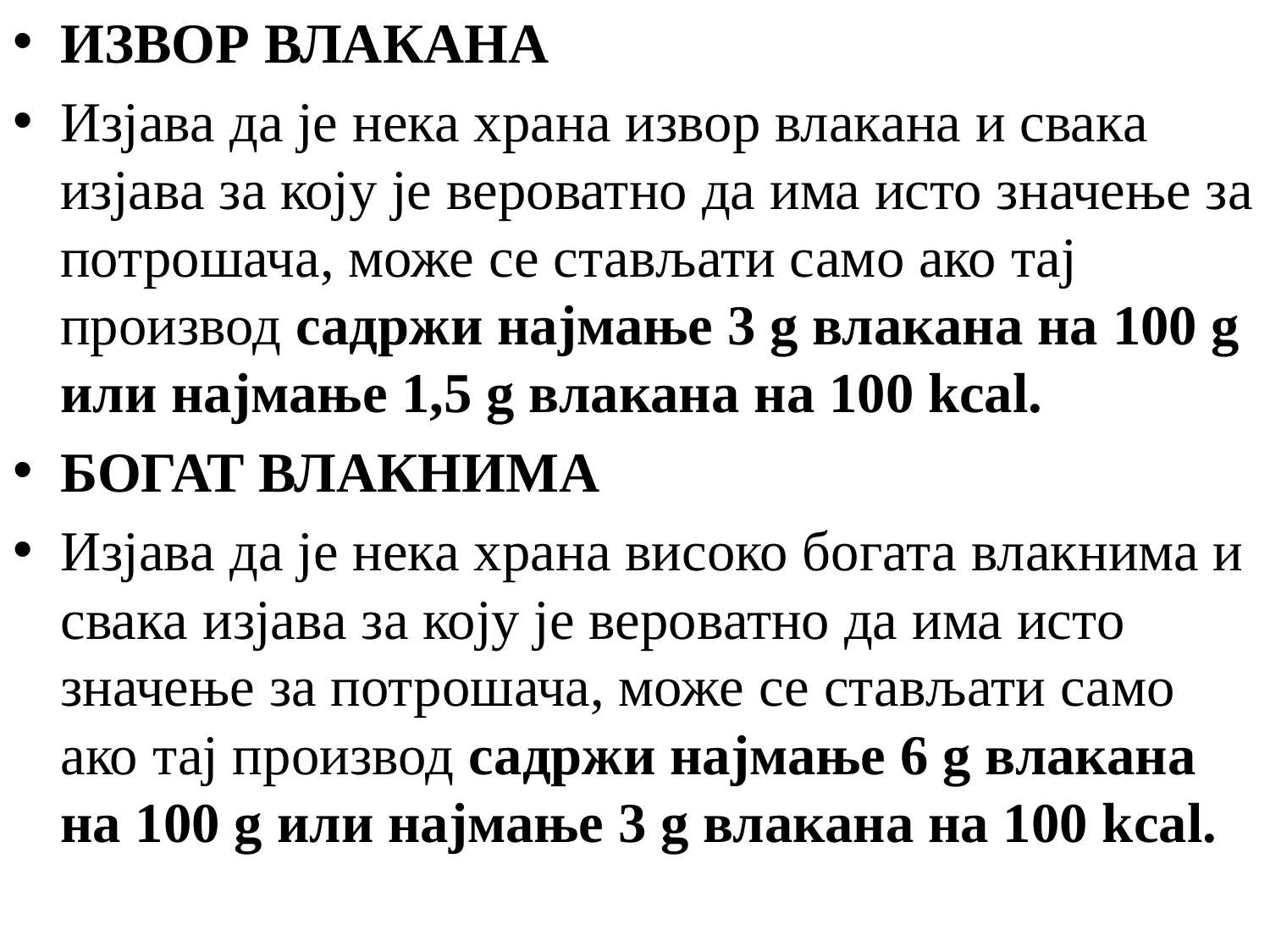

ИЗВОР ВЛАКАНА
Изјава да је нека храна извор влакана и свака изјава за коју је вероватно да има исто значење за потрошача, може се стављати само ако тај производ садржи најмање 3 g влакана на 100 g или најмање 1,5 g влакана на 100 kcal.
БОГАТ ВЛАКНИМА
Изјава да је нека храна високо богата влакнима и свака изјава за коју је вероватно да има исто значење за потрошача, може се стављати само ако тај производ садржи најмање 6 g влакана на 100 g или најмање 3 g влакана на 100 kcal.